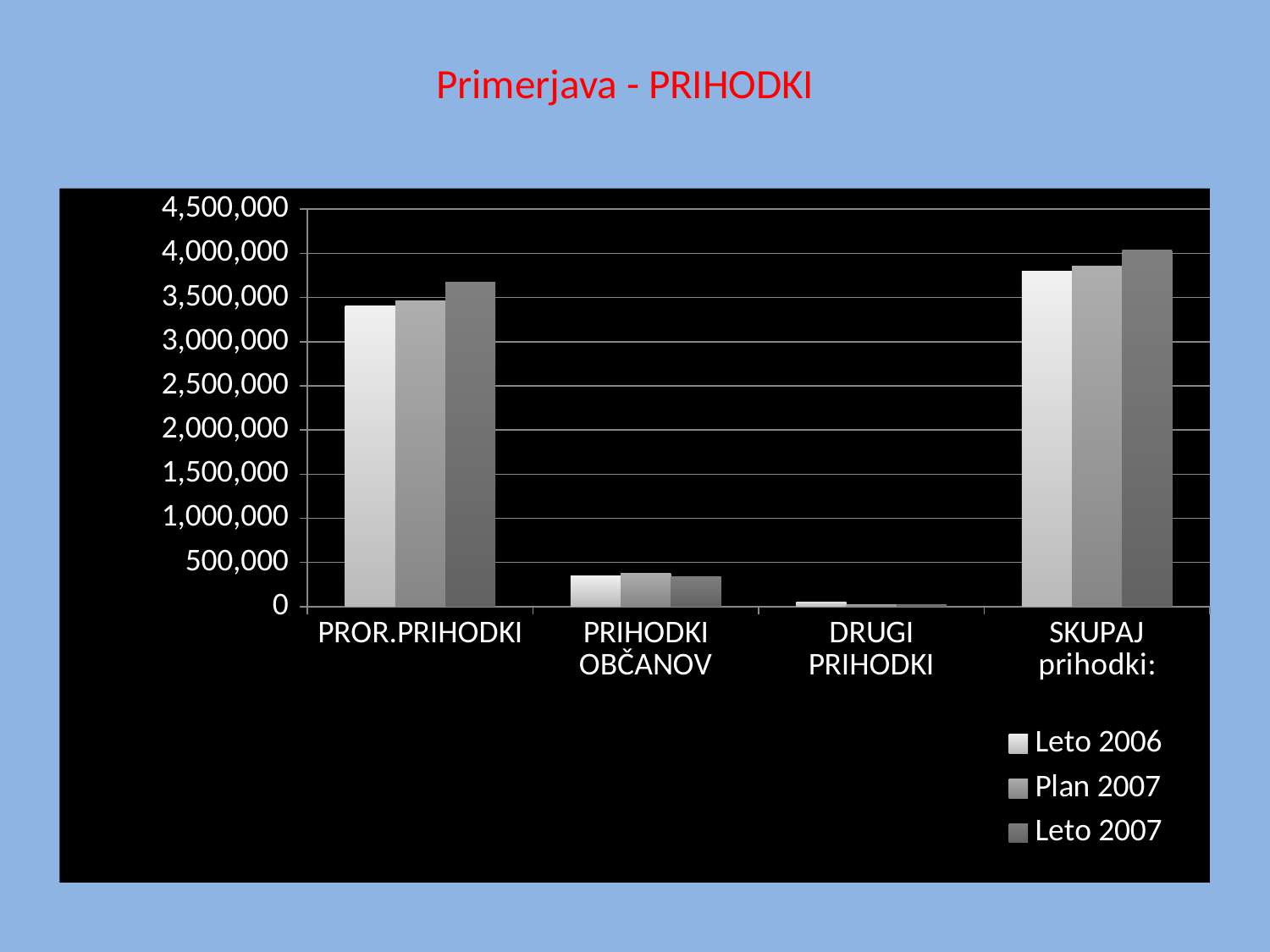

# Primerjava - PRIHODKI

### Chart

| Category | Leto 2006 | Plan 2007 | Leto 2007 |
|---|---|---|---|
| PROR.PRIHODKI | 3404968.53 | 3459504.280000001 | 3672232.72 |
| PRIHODKI OBČANOV | 344572.9100000002 | 374716.3 | 335738.27 |
| DRUGI PRIHODKI | 52784.87 | 22259.66 | 25671.09 |
| SKUPAJ prihodki: | 3802326.3099999987 | 3856480.24 | 4033642.08 |